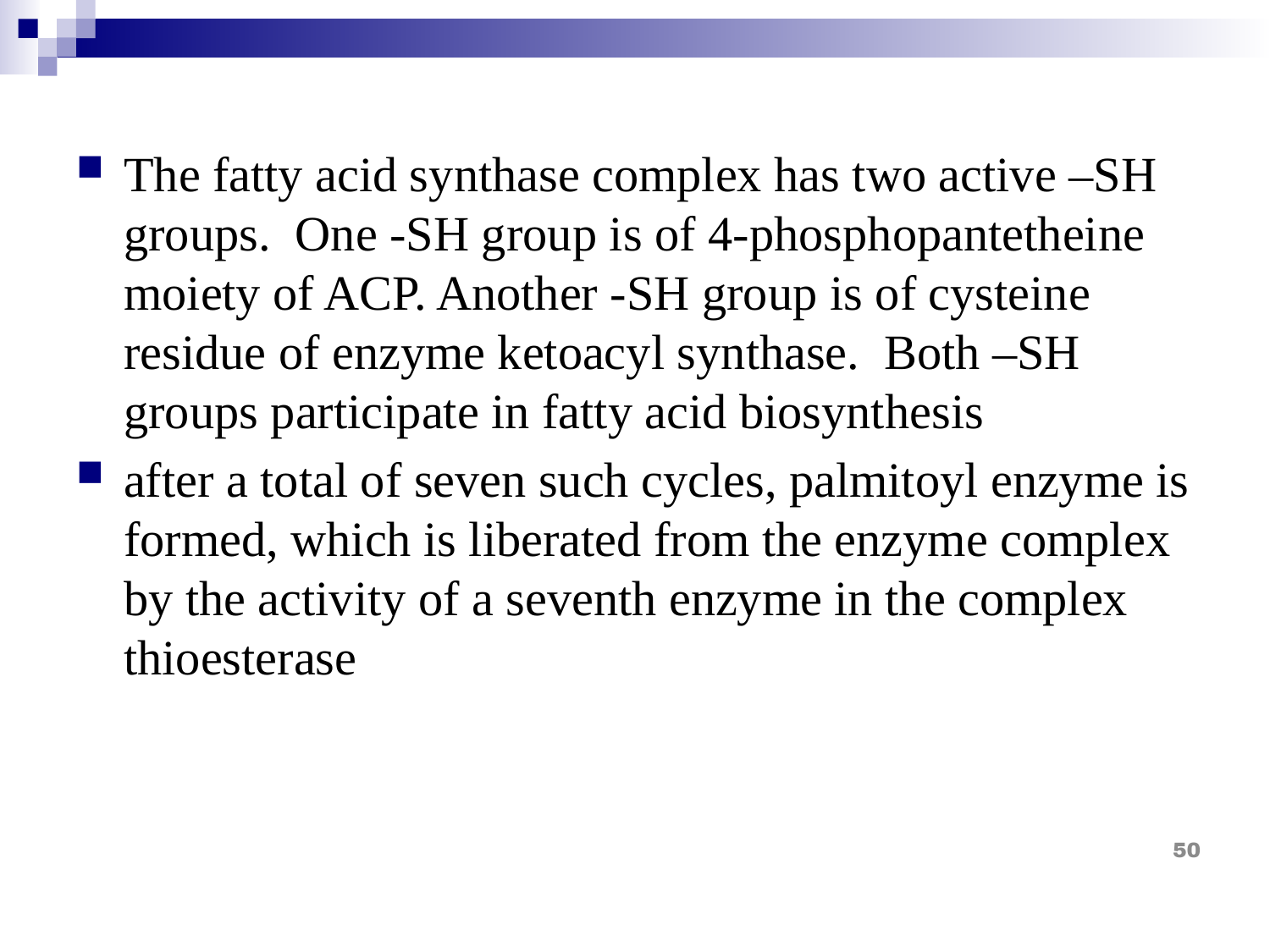

The fatty acid synthase complex has two active –SH groups.  One -SH group is of 4-phosphopantetheine moiety of ACP. Another -SH group is of cysteine residue of enzyme ketoacyl synthase.  Both –SH groups participate in fatty acid biosynthesis
after a total of seven such cycles, palmitoyl enzyme is formed, which is liberated from the enzyme complex by the activity of a seventh enzyme in the complex  thioesterase
50